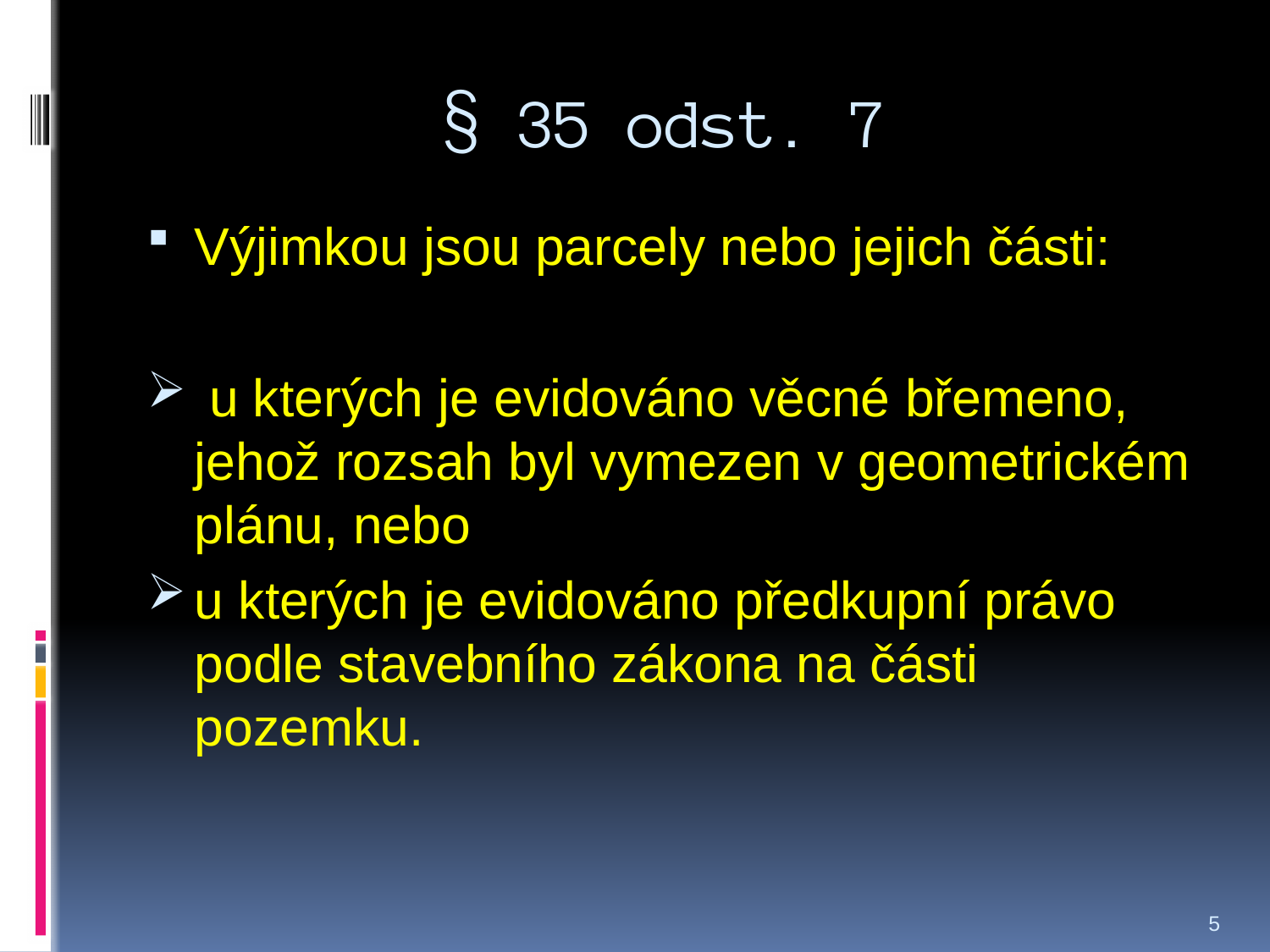

# § 35 odst. 7
Výjimkou jsou parcely nebo jejich části:

 u kterých je evidováno věcné břemeno, jehož rozsah byl vymezen v geometrickém plánu, nebo
u kterých je evidováno předkupní právo podle stavebního zákona na části pozemku.
5